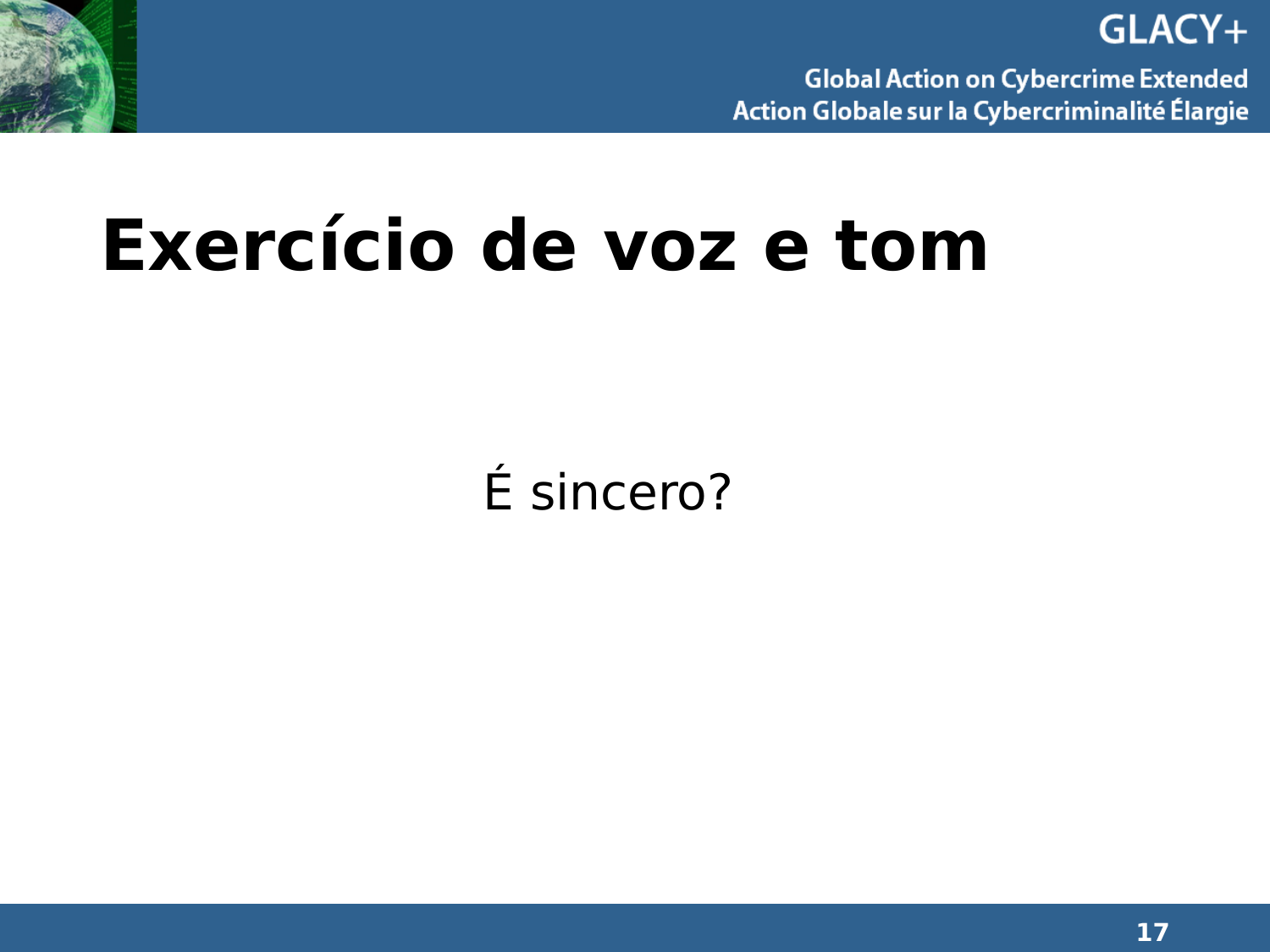

# Exercício de voz e tom

É sincero?

17